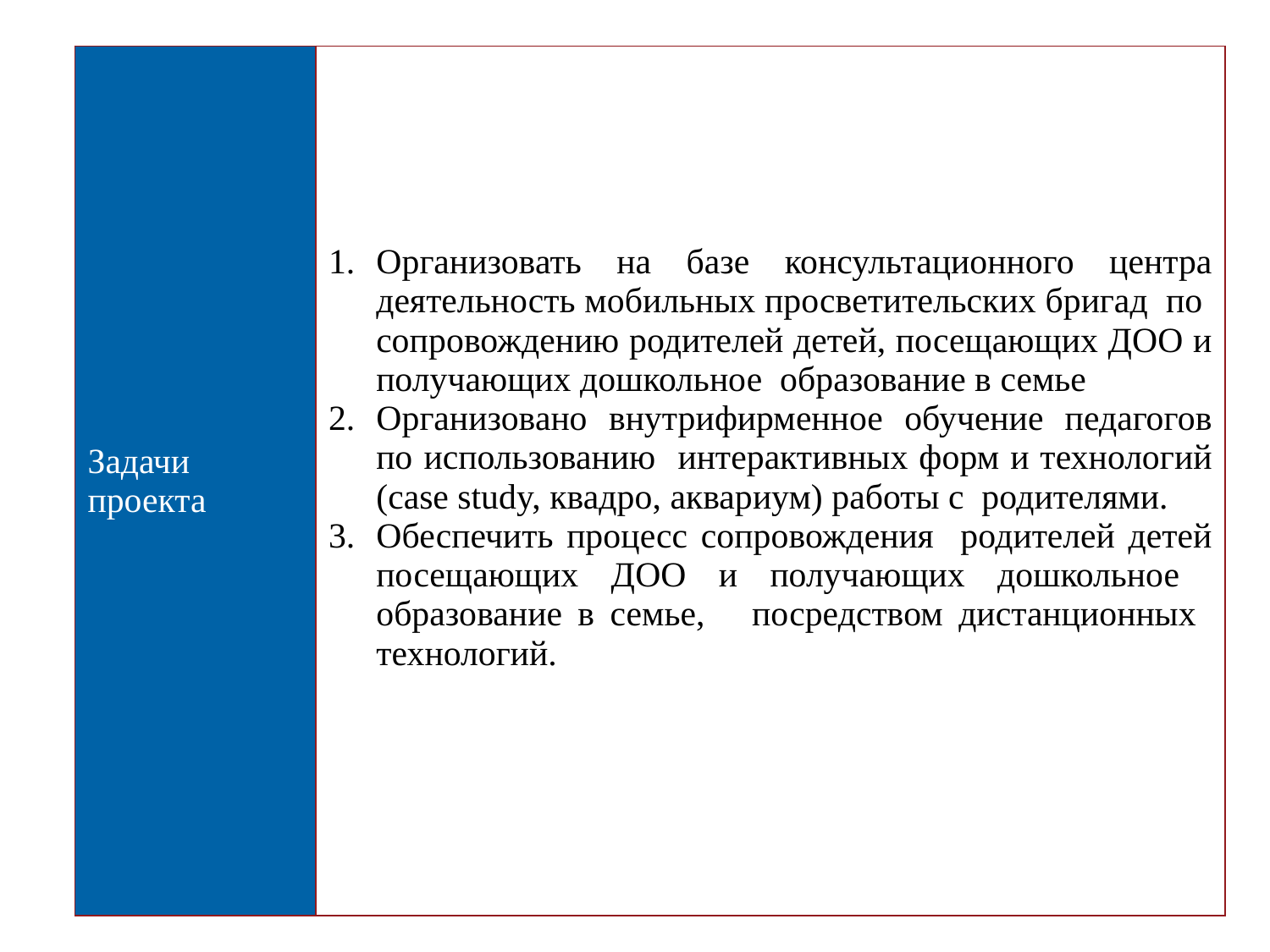

| Задачи проекта | Организовать на базе консультационного центра деятельность мобильных просветительских бригад по сопровождению родителей детей, посещающих ДОО и получающих дошкольное образование в семье Организовано внутрифирменное обучение педагогов по использованию интерактивных форм и технологий (case study, квадро, аквариум) работы с родителями. Обеспечить процесс сопровождения родителей детей посещающих ДОО и получающих дошкольное образование в семье, посредством дистанционных технологий. |
| --- | --- |
4